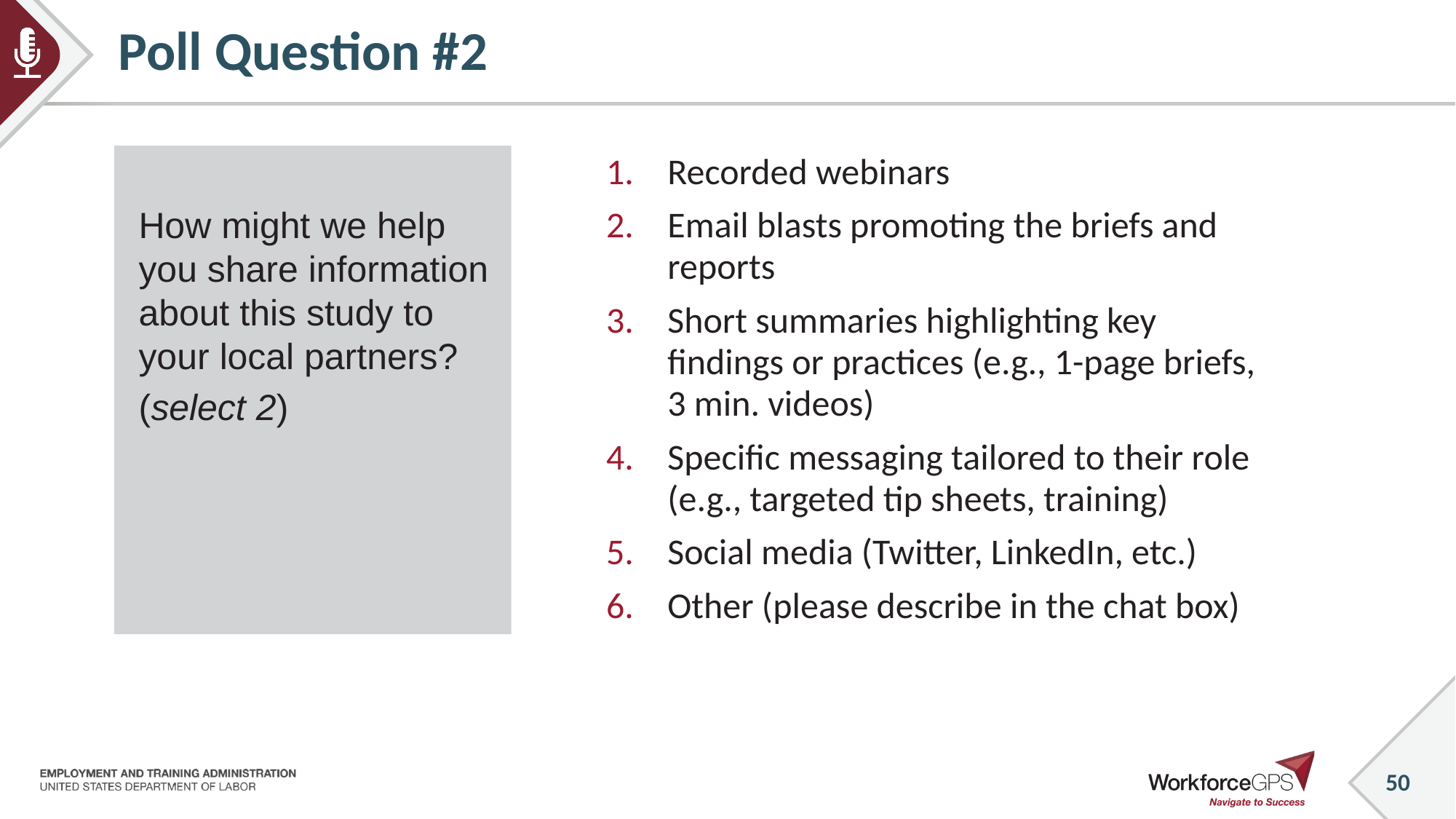

# Poll Question #2

How might we help you share information about this study to your local partners?
(select 2)
Recorded webinars
Email blasts promoting the briefs and reports
Short summaries highlighting key findings or practices (e.g., 1-page briefs, 3 min. videos)
Specific messaging tailored to their role (e.g., targeted tip sheets, training)
Social media (Twitter, LinkedIn, etc.)
Other (please describe in the chat box)
50